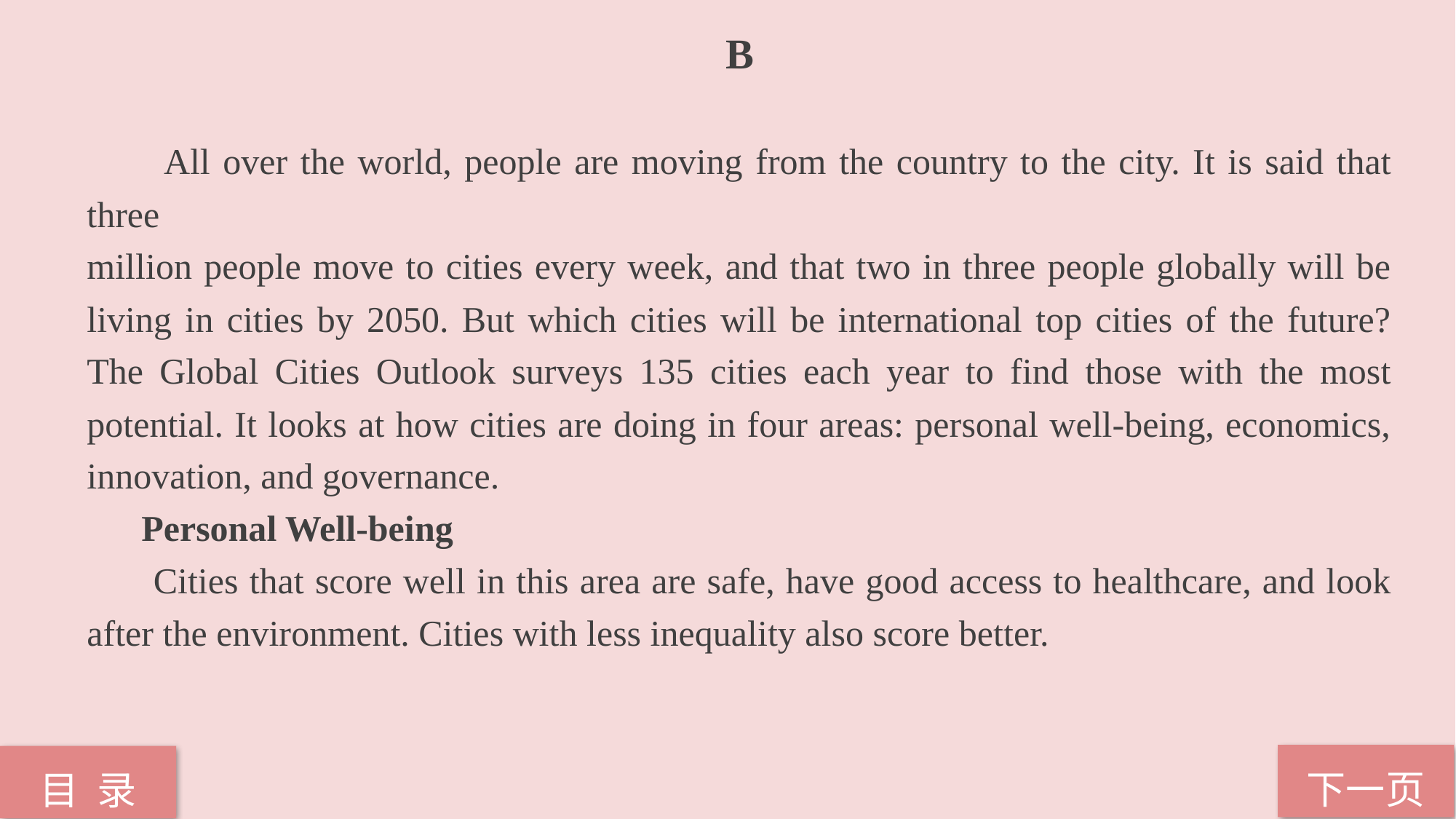

B

      All over the world, people are moving from the country to the city. It is said that three
million people move to cities every week, and that two in three people globally will be living in cities by 2050. But which cities will be international top cities of the future? The Global Cities Outlook surveys 135 cities each year to find those with the most potential. It looks at how cities are doing in four areas: personal well-being, economics, innovation, and governance.
      Personal Well-being
      Cities that score well in this area are safe, have good access to healthcare, and look after the environment. Cities with less inequality also score better.